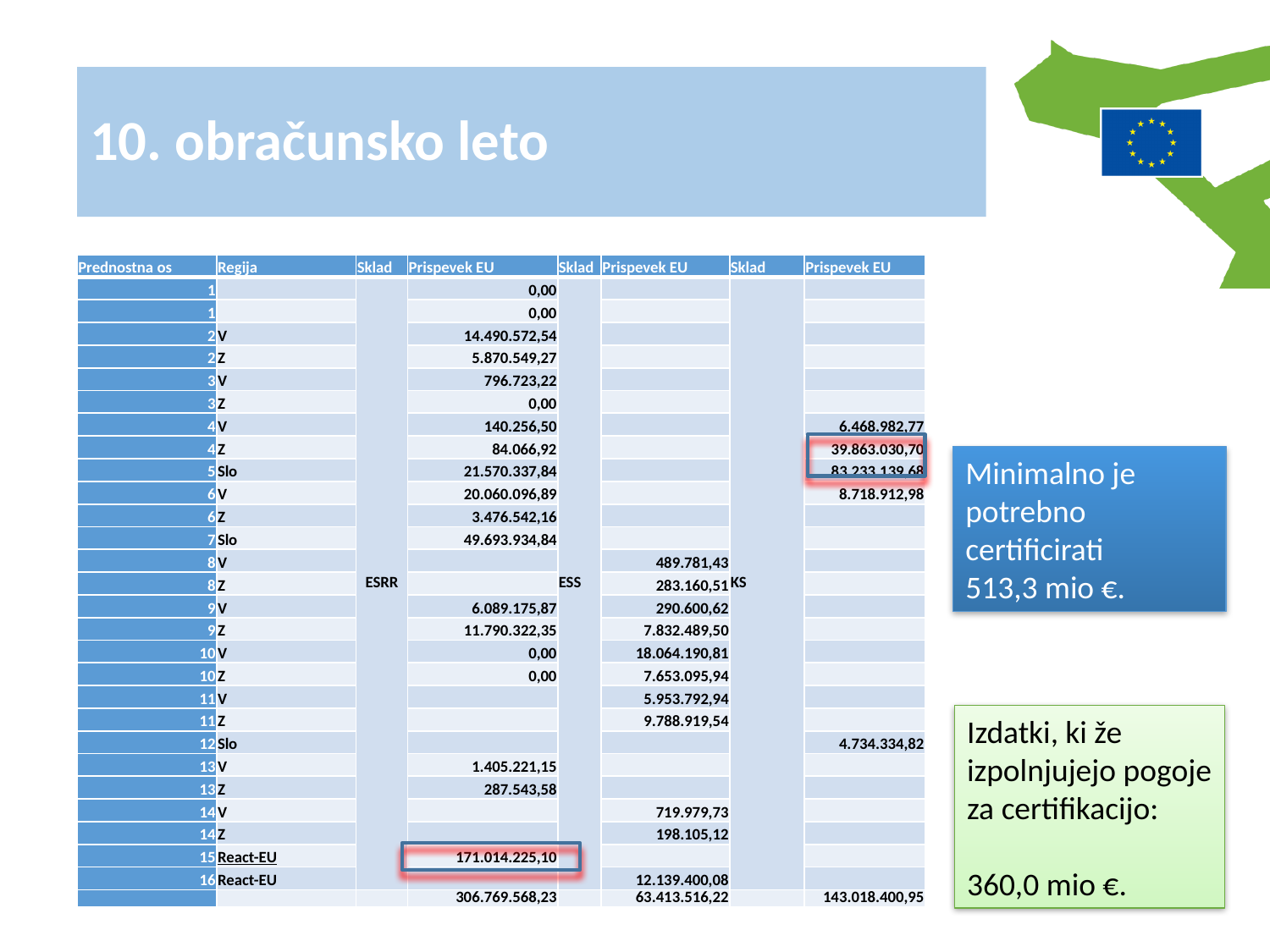

10. obračunsko leto
| Prednostna os | Regija | Sklad | Prispevek EU | Sklad | Prispevek EU | Sklad | Prispevek EU |
| --- | --- | --- | --- | --- | --- | --- | --- |
| 1 |  | ESRR | 0,00 | ESS |  | KS |  |
| 1 |  |  | 0,00 |  |  |  |  |
| 2 | V |  | 14.490.572,54 |  |  |  |  |
| 2 | Z |  | 5.870.549,27 |  |  |  |  |
| 3 | V |  | 796.723,22 |  |  |  |  |
| 3 | Z |  | 0,00 |  |  |  |  |
| 4 | V |  | 140.256,50 |  |  |  | 6.468.982,77 |
| 4 | Z |  | 84.066,92 |  |  |  | 39.863.030,70 |
| 5 | Slo |  | 21.570.337,84 |  |  |  | 83.233.139,68 |
| 6 | V |  | 20.060.096,89 |  |  |  | 8.718.912,98 |
| 6 | Z |  | 3.476.542,16 |  |  |  |  |
| 7 | Slo |  | 49.693.934,84 |  |  |  |  |
| 8 | V |  |  |  | 489.781,43 |  |  |
| 8 | Z |  |  |  | 283.160,51 |  |  |
| 9 | V |  | 6.089.175,87 |  | 290.600,62 |  |  |
| 9 | Z |  | 11.790.322,35 |  | 7.832.489,50 |  |  |
| 10 | V |  | 0,00 |  | 18.064.190,81 |  |  |
| 10 | Z |  | 0,00 |  | 7.653.095,94 |  |  |
| 11 | V |  |  |  | 5.953.792,94 |  |  |
| 11 | Z |  |  |  | 9.788.919,54 |  |  |
| 12 | Slo |  |  |  |  |  | 4.734.334,82 |
| 13 | V |  | 1.405.221,15 |  |  |  |  |
| 13 | Z |  | 287.543,58 |  |  |  |  |
| 14 | V |  |  |  | 719.979,73 |  |  |
| 14 | Z |  |  |  | 198.105,12 |  |  |
| 15 | React-EU |  | 171.014.225,10 |  |  |  |  |
| 16 | React-EU |  |  |  | 12.139.400,08 |  |  |
|  |  |  | 306.769.568,23 |  | 63.413.516,22 |  | 143.018.400,95 |

Minimalno je
potrebno
certificirati
513,3 mio €.
Izdatki, ki že
izpolnjujejo pogoje
za certifikacijo:

360,0 mio €.